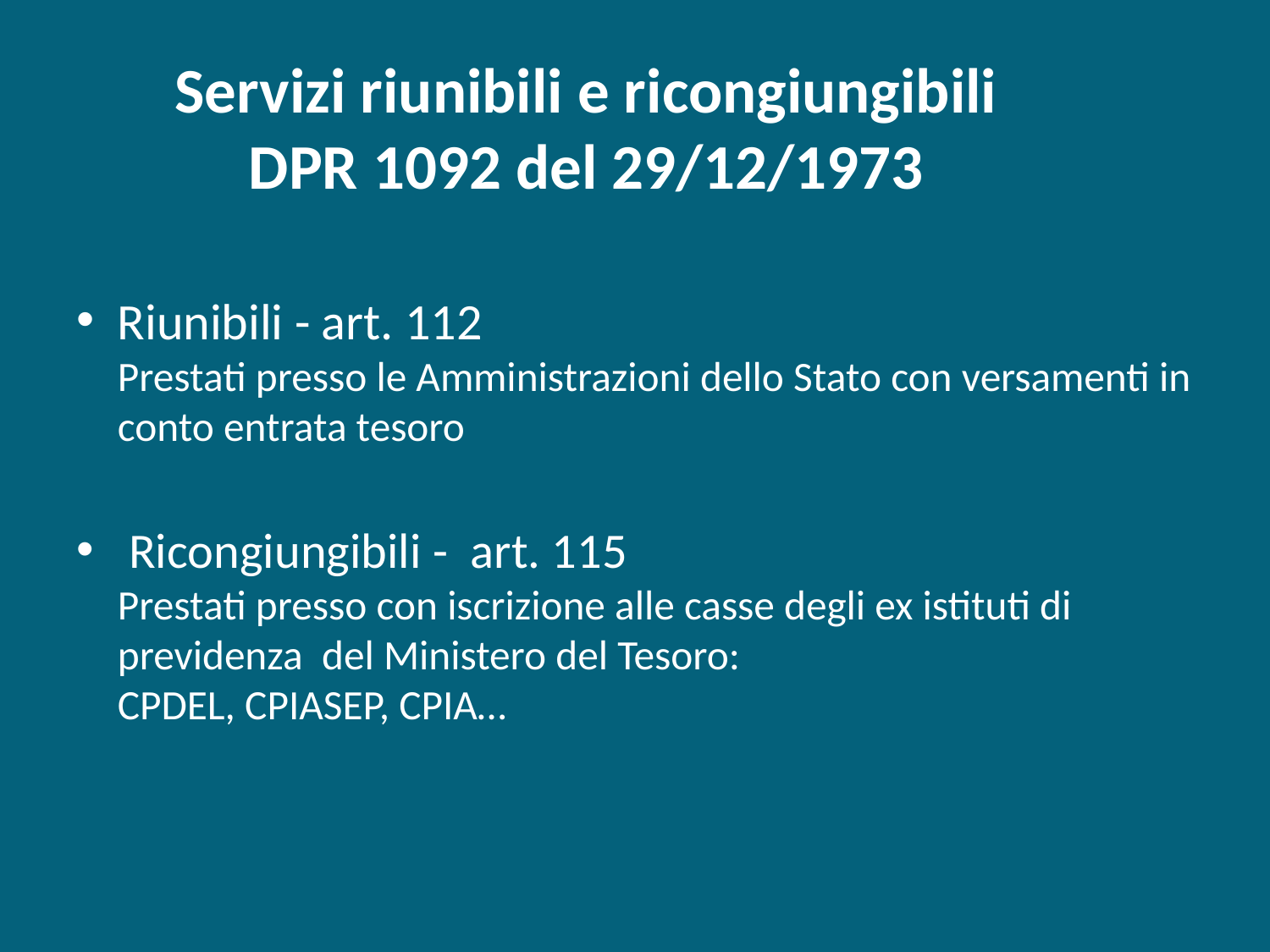

# Servizi riunibili e ricongiungibili DPR 1092 del 29/12/1973

Riunibili - art. 112
Prestati presso le Amministrazioni dello Stato con versamenti in conto entrata tesoro

 Ricongiungibili -  art. 115
Prestati presso con iscrizione alle casse degli ex istituti di previdenza  del Ministero del Tesoro:
CPDEL, CPIASEP, CPIA…